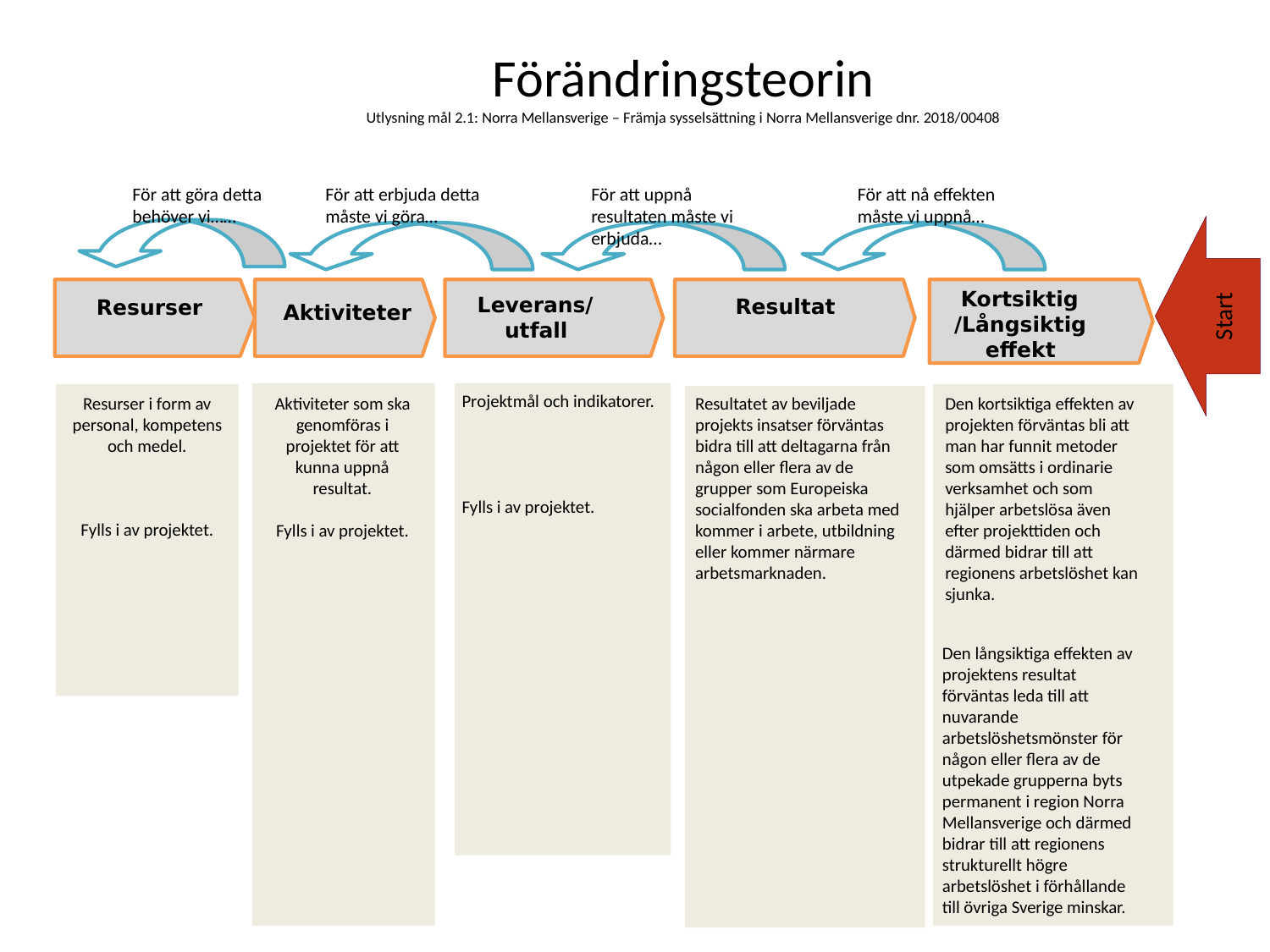

# Förändringsteorin Utlysning mål 2.1: Norra Mellansverige – Främja sysselsättning i Norra Mellansverige dnr. 2018/00408
För att göra detta behöver vi……
För att erbjuda detta måste vi göra…
För att uppnå resultaten måste vi erbjuda…
För att nå effekten måste vi uppnå…
Start

Kortsiktig /Långsiktig effekt
Leverans/ utfall
Resultat
Resurser
Aktiviteter

Projektmål och indikatorer.

Fylls i av projektet.

Resurser i form av personal, kompetens och medel.

Fylls i av projektet.

Aktiviteter som ska genomföras i projektet för att kunna uppnå resultat.

Fylls i av projektet.
Resultatet av beviljade projekts insatser förväntas bidra till att deltagarna från någon eller flera av de grupper som Europeiska socialfonden ska arbeta med kommer i arbete, utbildning eller kommer närmare arbetsmarknaden.

Den kortsiktiga effekten av projekten förväntas bli att man har funnit metoder som omsätts i ordinarie verksamhet och som hjälper arbetslösa även efter projekttiden och därmed bidrar till att regionens arbetslöshet kan sjunka.
Den långsiktiga effekten av projektens resultat förväntas leda till att nuvarande arbetslöshetsmönster för någon eller flera av de utpekade grupperna byts permanent i region Norra Mellansverige och därmed bidrar till att regionens strukturellt högre arbetslöshet i förhållande till övriga Sverige minskar.